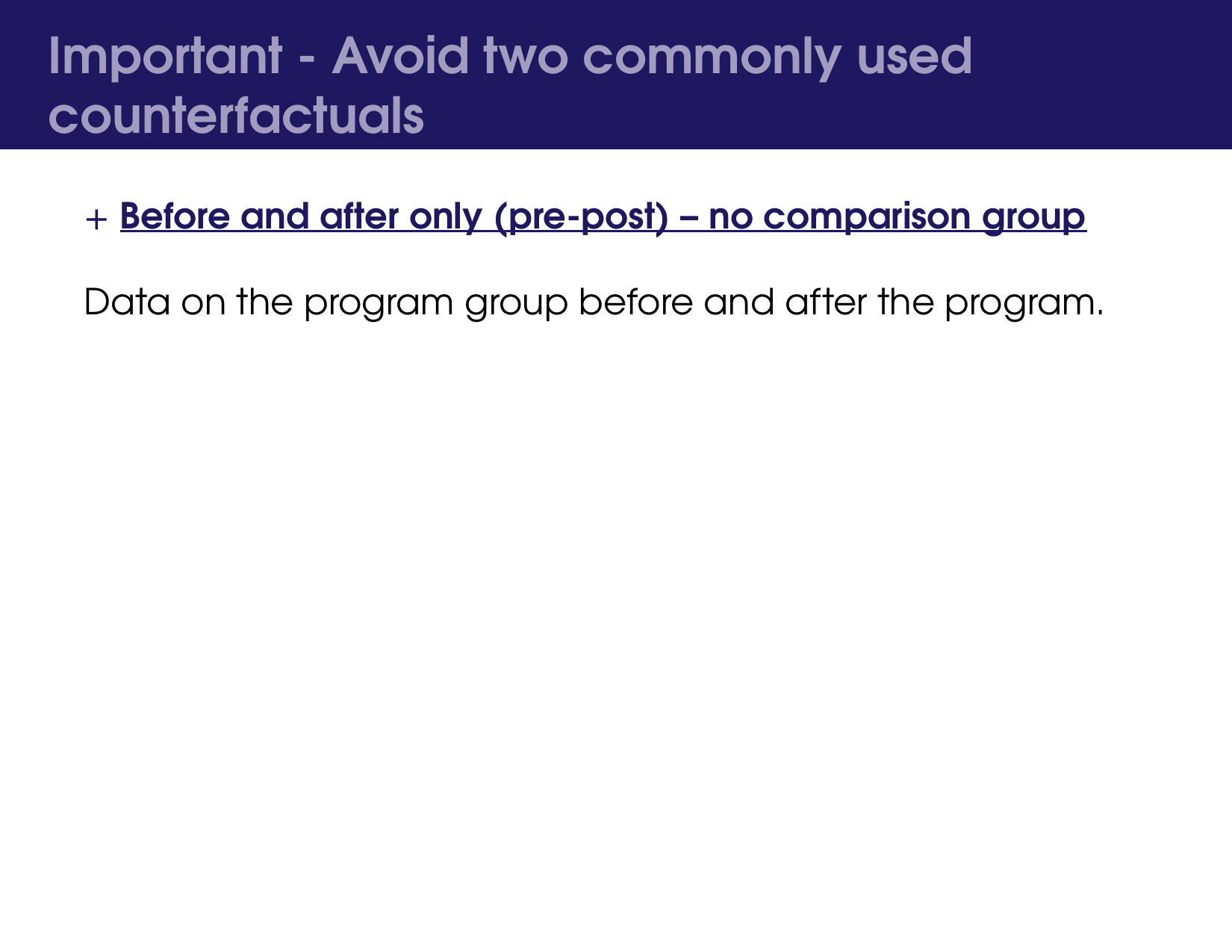

Important - Avoid two commonly used counterfactuals
+ Before and after only (pre-post) – no comparison group

Data on the program group before and after the program.